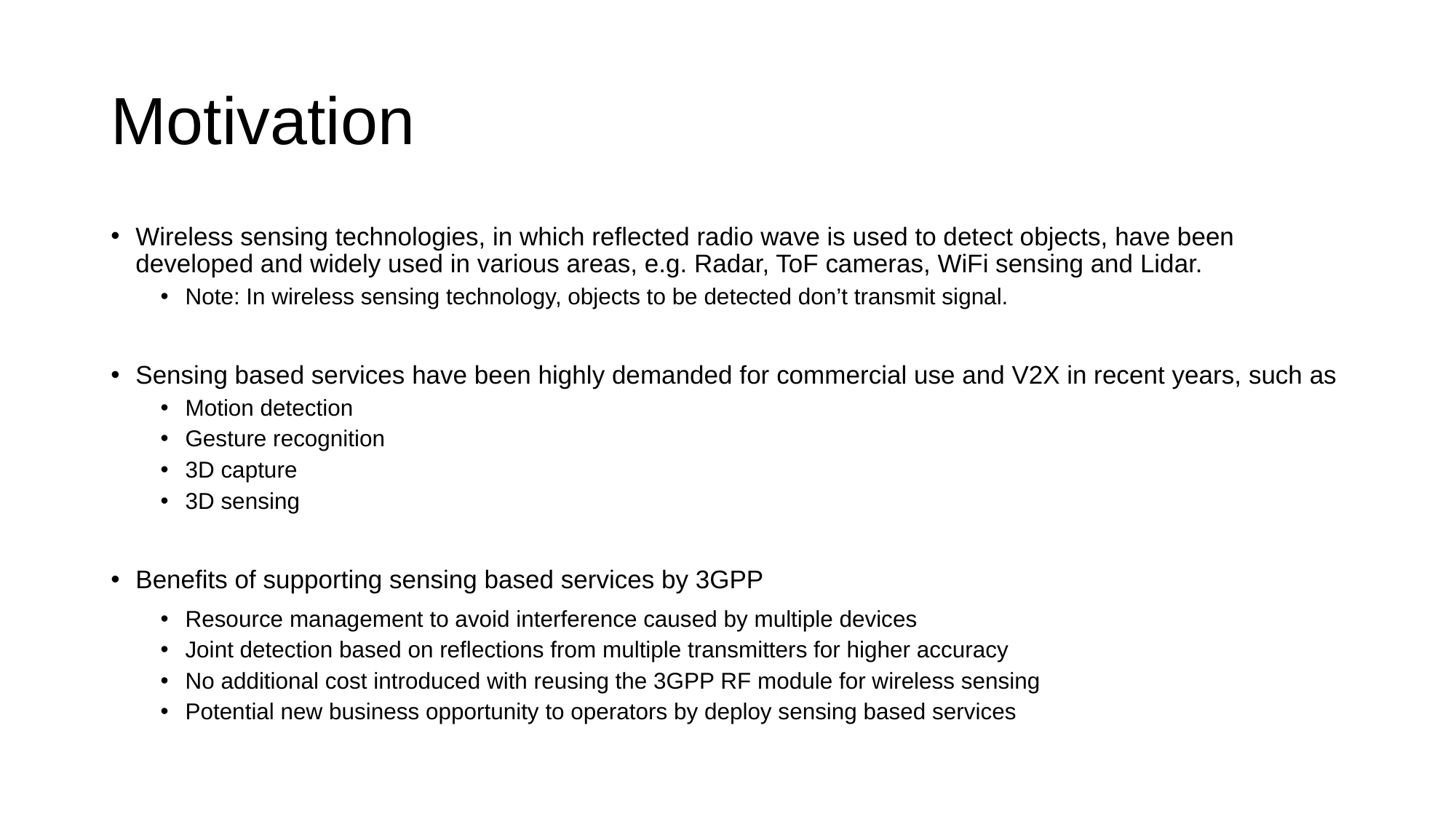

# Motivation
Wireless sensing technologies, in which reflected radio wave is used to detect objects, have been developed and widely used in various areas, e.g. Radar, ToF cameras, WiFi sensing and Lidar.
Note: In wireless sensing technology, objects to be detected don’t transmit signal.

Sensing based services have been highly demanded for commercial use and V2X in recent years, such as
Motion detection
Gesture recognition
3D capture
3D sensing

Benefits of supporting sensing based services by 3GPP
Resource management to avoid interference caused by multiple devices
Joint detection based on reflections from multiple transmitters for higher accuracy
No additional cost introduced with reusing the 3GPP RF module for wireless sensing
Potential new business opportunity to operators by deploy sensing based services